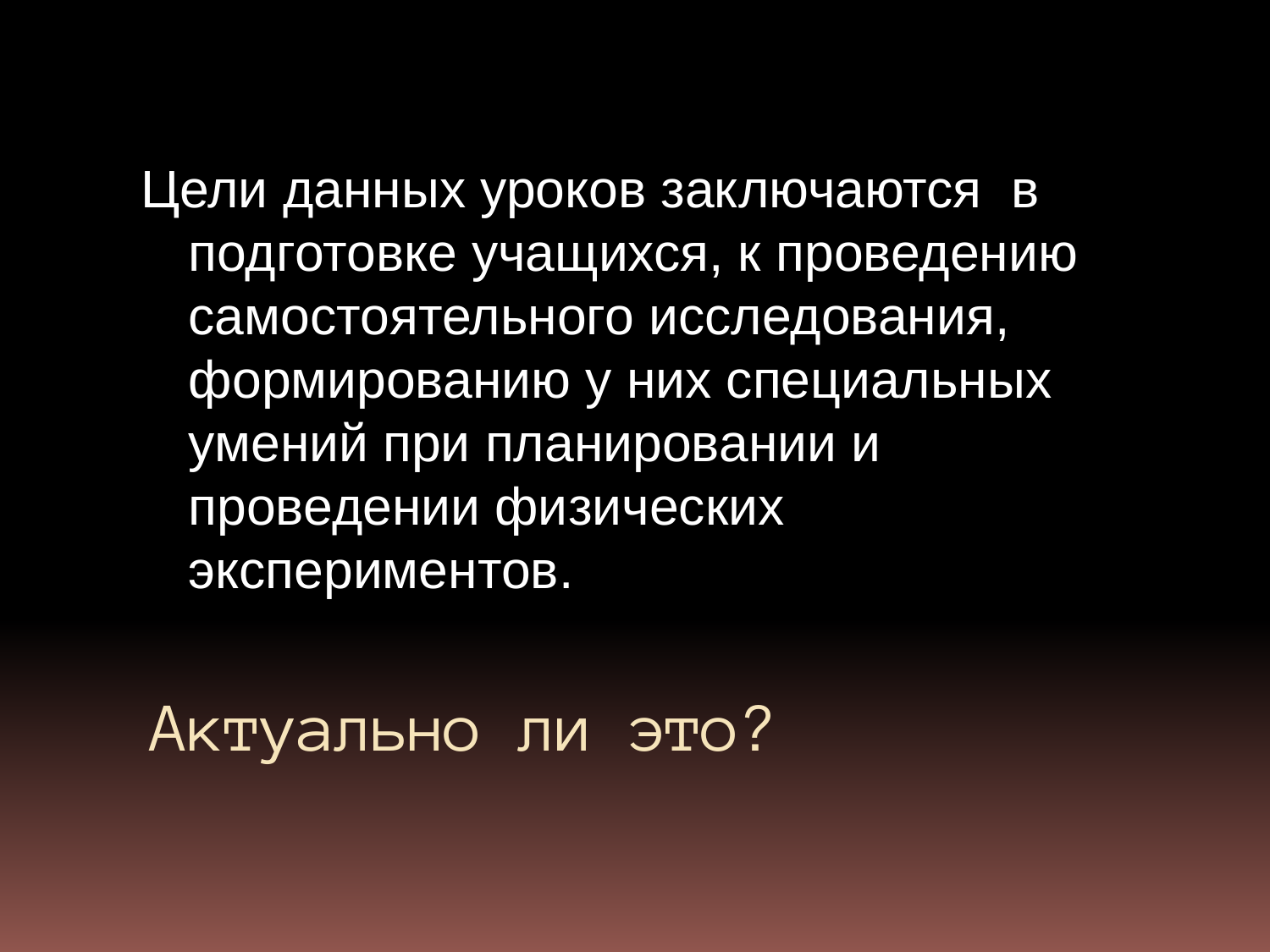

Цели данных уроков заключаются  в подготовке учащихся, к проведению самостоятельного исследования, формированию у них специальных умений при планировании и проведении физических экспериментов.
# Актуально ли это?